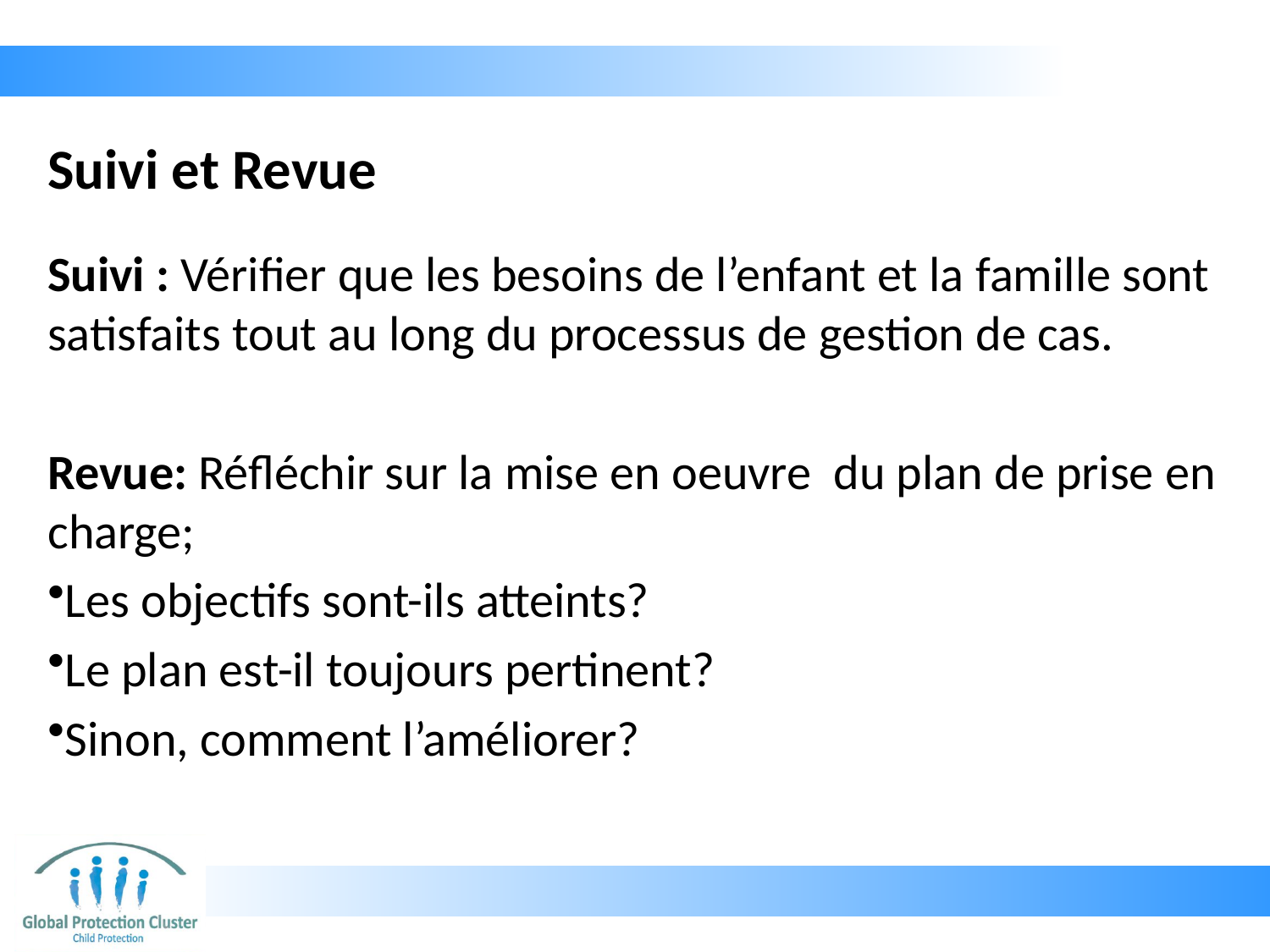

# Suivi et Revue
Suivi : Vérifier que les besoins de l’enfant et la famille sont satisfaits tout au long du processus de gestion de cas.

Revue: Réfléchir sur la mise en oeuvre  du plan de prise en charge;
Les objectifs sont-ils atteints?
Le plan est-il toujours pertinent?
Sinon, comment l’améliorer?